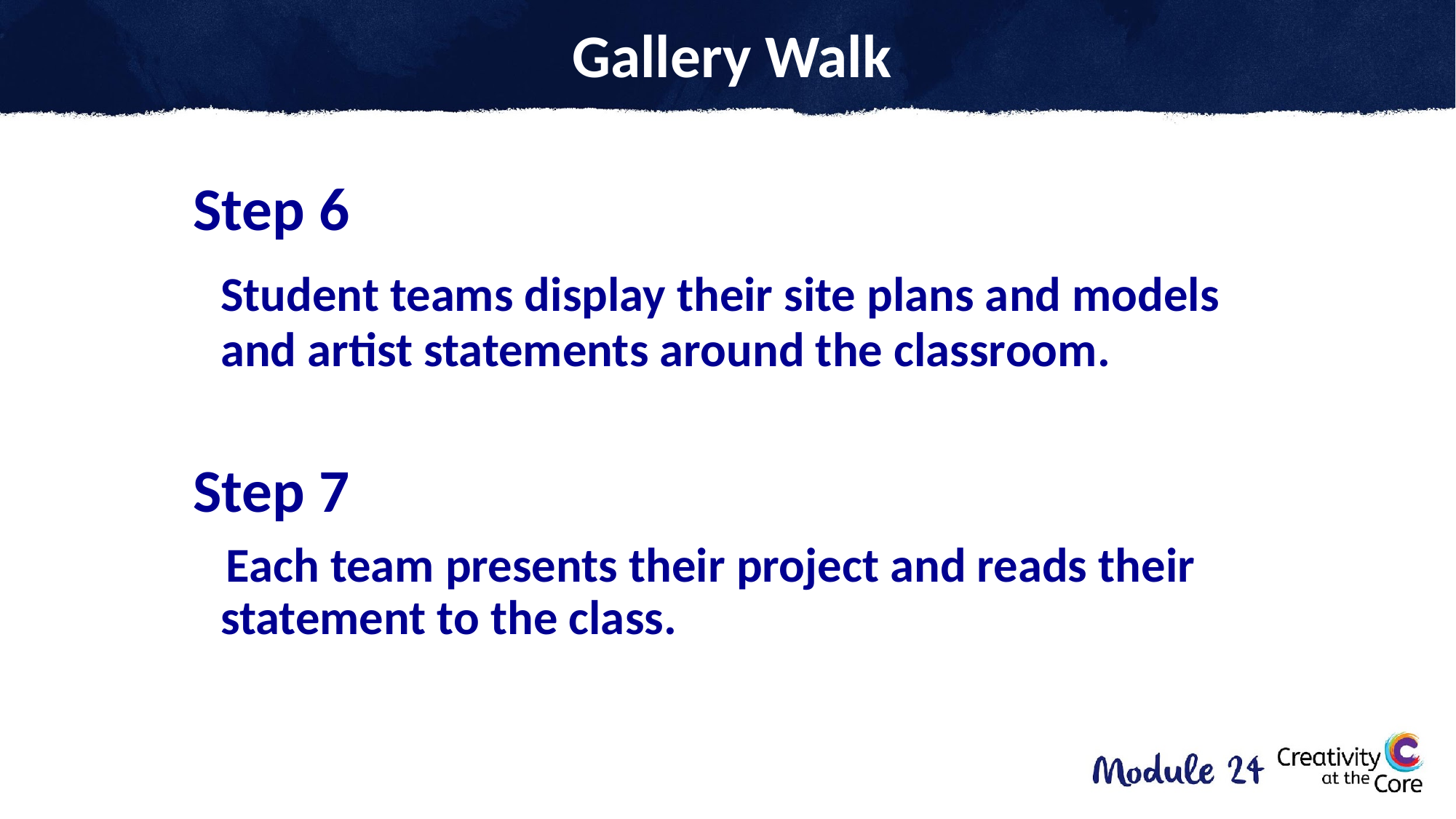

# Gallery Walk
Step 6
  Student teams display their site plans and models and artist statements around the classroom.

Step 7
   Each team presents their project and reads their statement to the class.